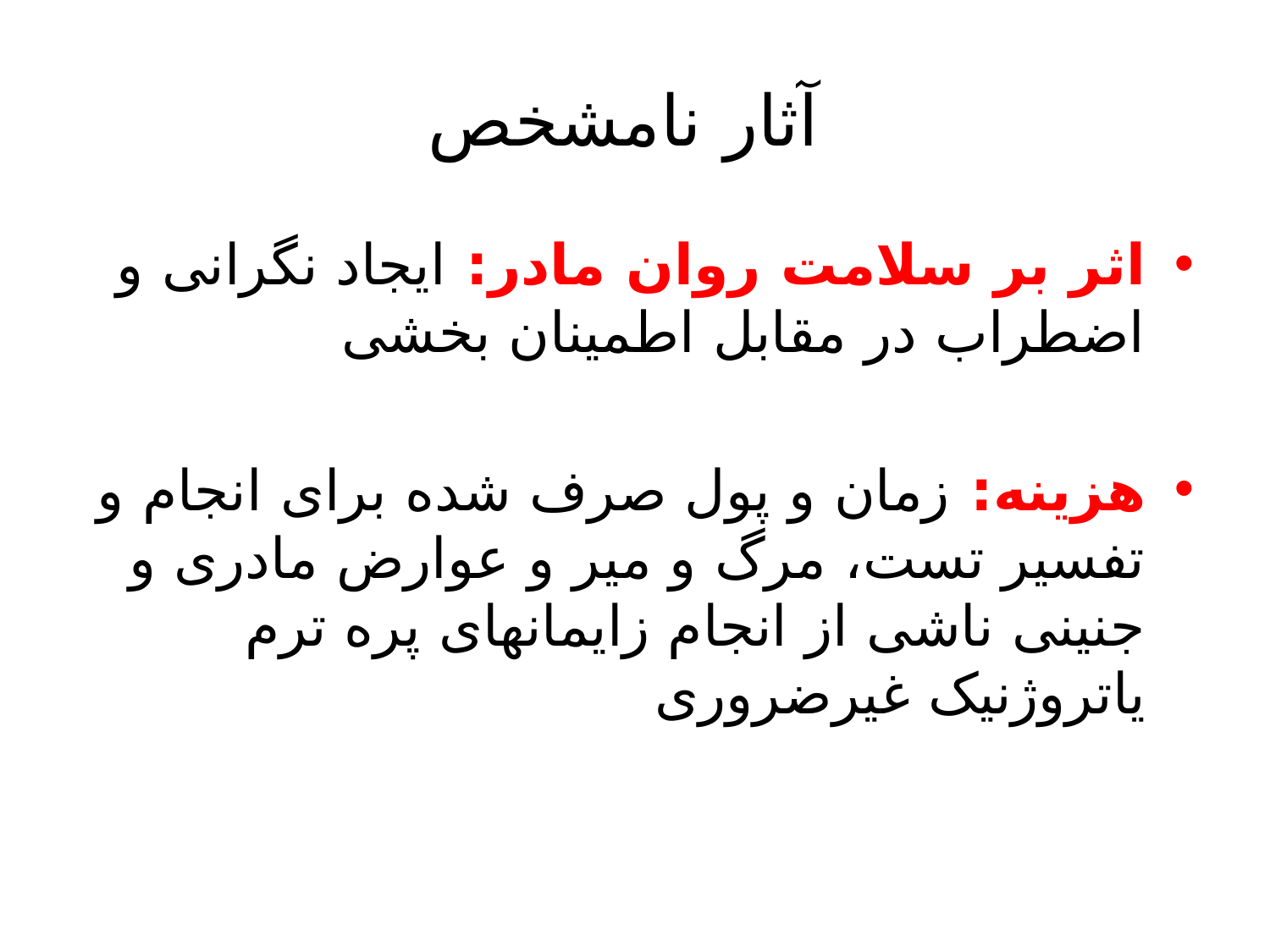

# آثار نامشخص
اثر بر سلامت روان مادر: ایجاد نگرانی و اضطراب در مقابل اطمینان بخشی

هزینه: زمان و پول صرف شده برای انجام و تفسیر تست، مرگ و میر و عوارض مادری و جنینی ناشی از انجام زایمانهای پره ترم یاتروژنیک غیرضروری